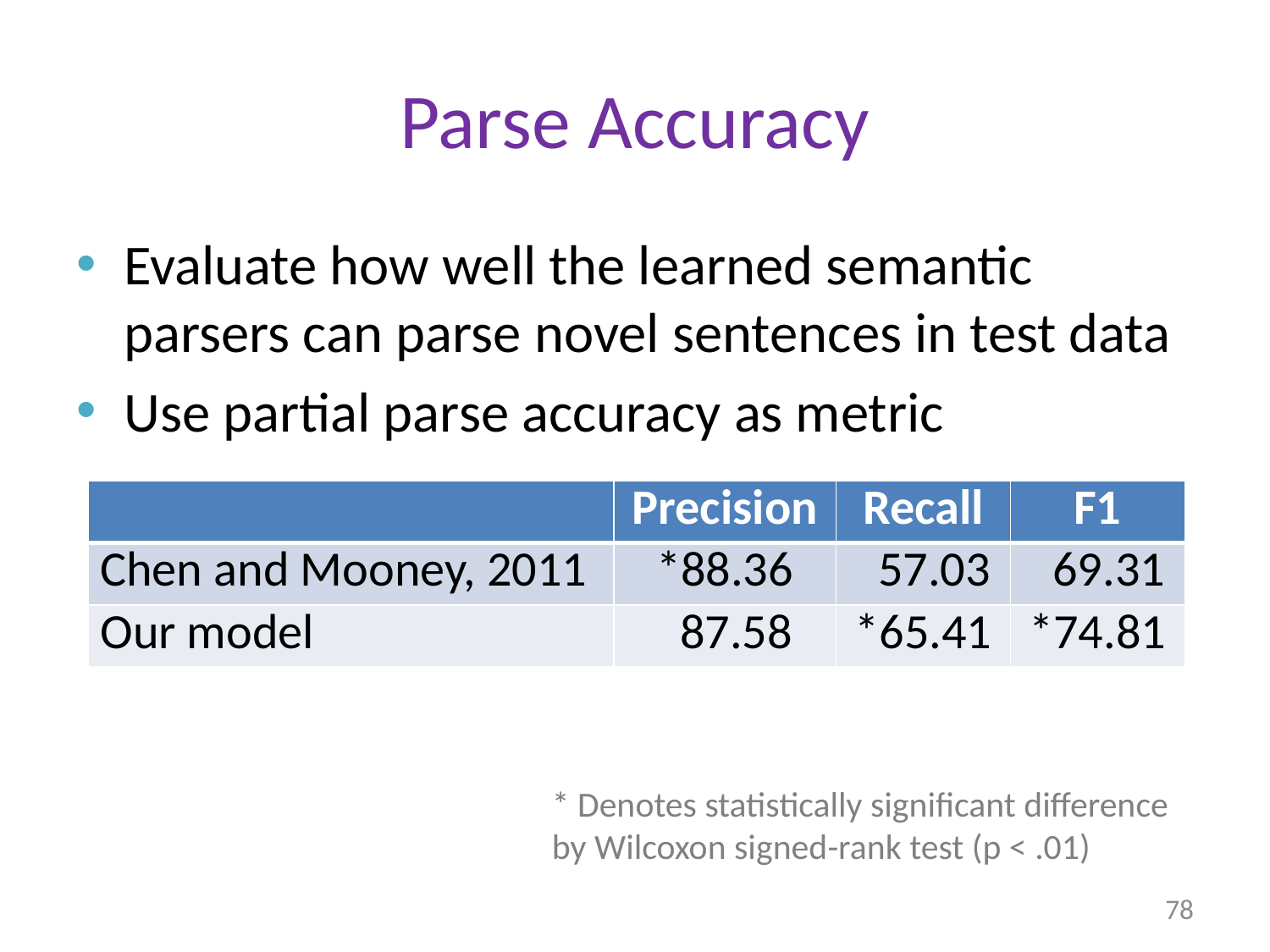

# Parse Accuracy
Evaluate how well the learned semantic parsers can parse novel sentences in test data
Use partial parse accuracy as metric

|  | Precision | Recall | F1 |
| --- | --- | --- | --- |
| Chen and Mooney, 2011 | \*88.36 | 57.03 | 69.31 |
| Our model | 87.58 | \*65.41 | \*74.81 |
* Denotes statistically significant difference
by Wilcoxon signed-rank test (p < .01)
78